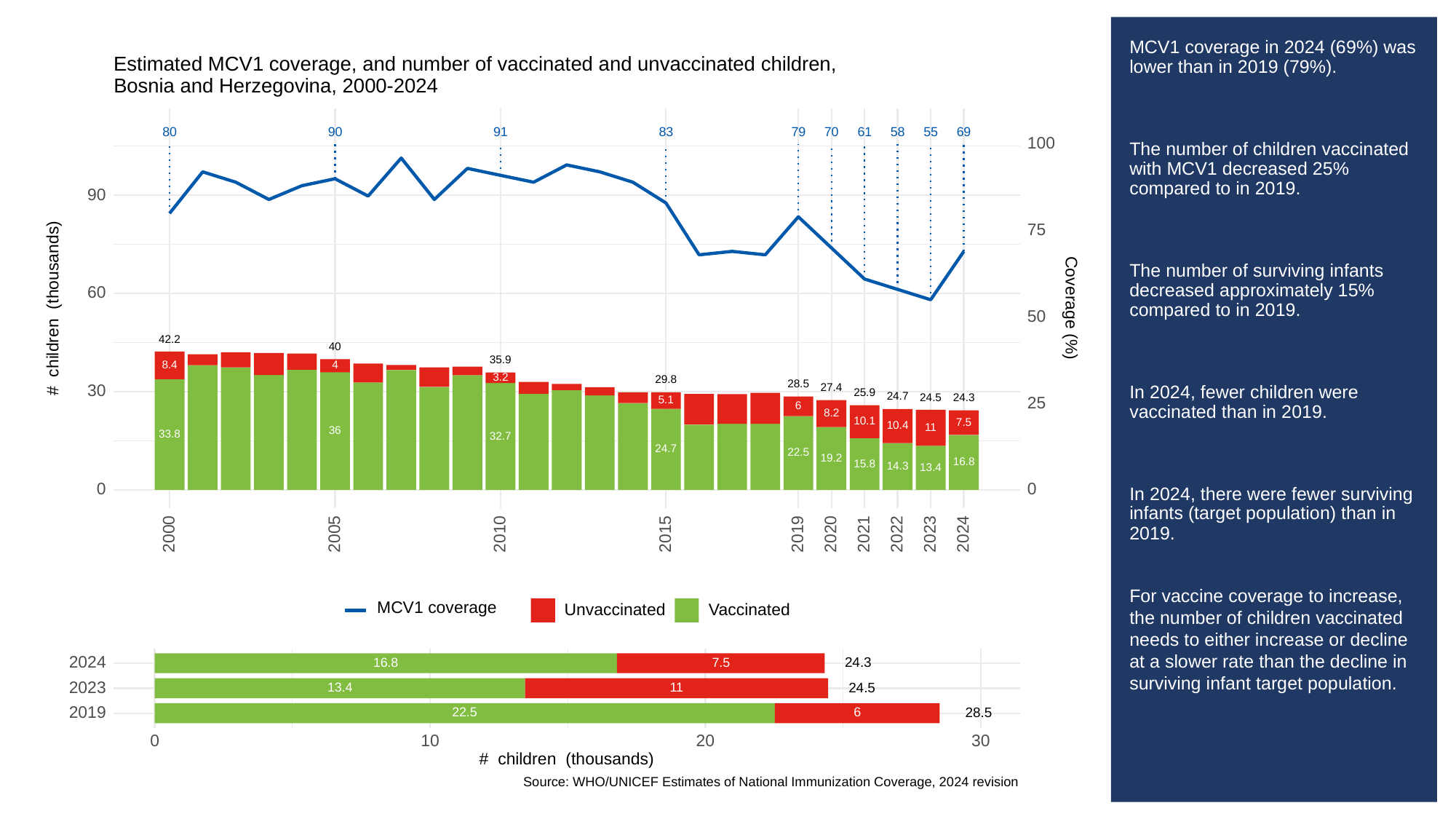

# MCV1 coverage in 2024 (69%) was lower than in 2019 (79%).

The number of children vaccinated with MCV1 decreased 25% compared to in 2019.

The number of surviving infants decreased approximately 15% compared to in 2019.

In 2024, fewer children were vaccinated than in 2019.

In 2024, there were fewer surviving infants (target population) than in 2019.

For vaccine coverage to increase, the number of children vaccinated needs to either increase or decline at a slower rate than the decline in surviving infant target population.

Estimated MCV1 coverage, and number of vaccinated and unvaccinated children,
Bosnia and Herzegovina, 2000-2024

83
80
90
91
79
70
61
58
69
55
100

90

75

60

#  children  (thousands)
Coverage (%)
50
42.2

40

35.9

8.4
4

3.2

29.8

28.5

27.4
30

25.9

24.7
24.5

24.3

5.1

25

6

8.2

10.1
7.5
10.4
11

36

33.8
32.7

24.7

22.5
19.2
16.8
15.8
14.3
13.4
0
0

2023
2000
2005
2010
2015
2019
2020
2021
2022
2024

MCV1 coverage
Unvaccinated
Vaccinated

2024
24.3
16.8
7.5

2023
24.5
13.4
11

2019
28.5
22.5
6

30
0
10
20
#  children  (thousands)
Source: WHO/UNICEF Estimates of National Immunization Coverage, 2024 revision